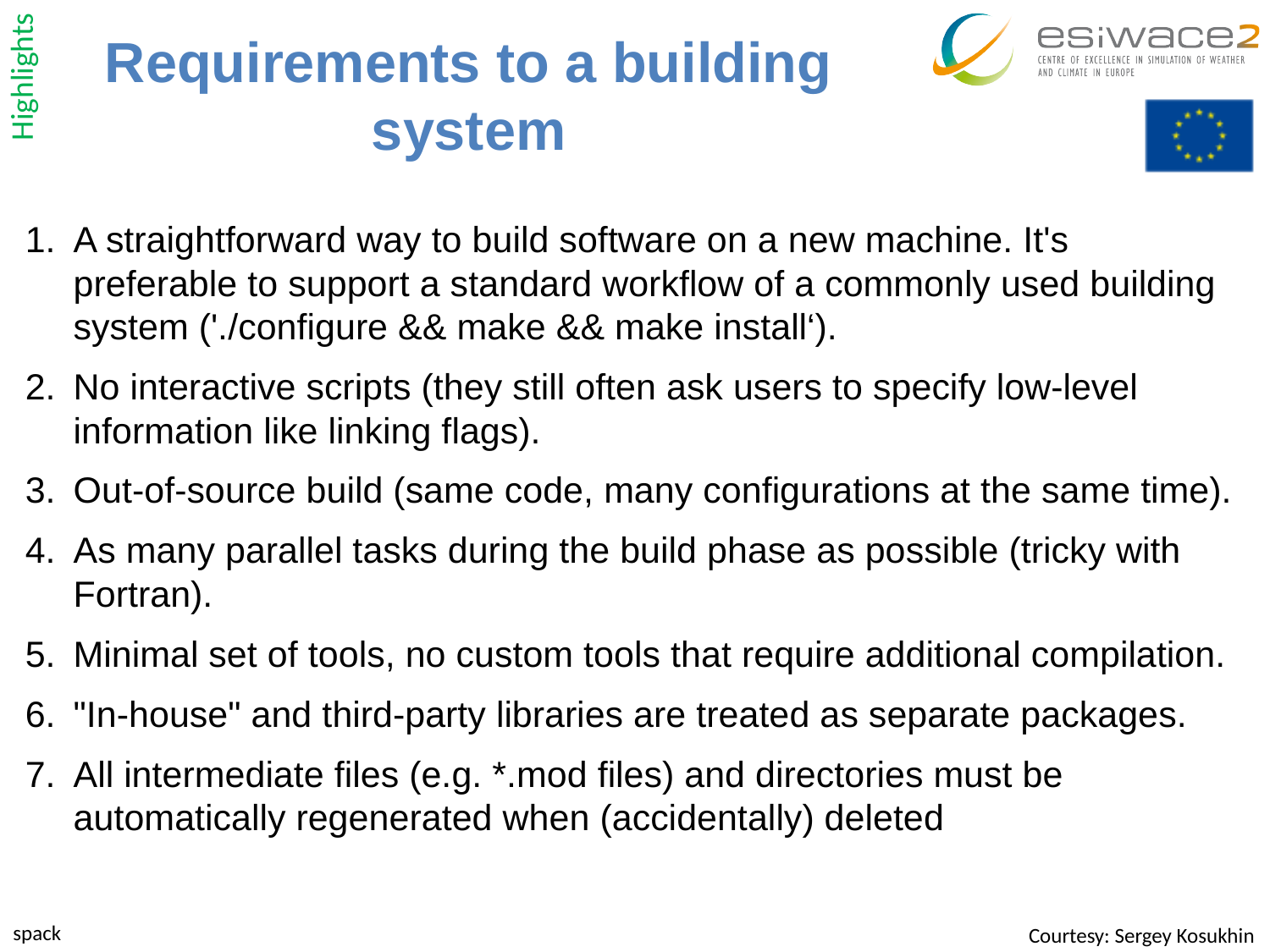

# Requirements to a building system
Highlights
A straightforward way to build software on a new machine. It's preferable to support a standard workflow of a commonly used building system ('./configure && make && make install‘).
No interactive scripts (they still often ask users to specify low-level information like linking flags).
Out-of-source build (same code, many configurations at the same time).
As many parallel tasks during the build phase as possible (tricky with Fortran).
Minimal set of tools, no custom tools that require additional compilation.
"In-house" and third-party libraries are treated as separate packages.
All intermediate files (e.g. *.mod files) and directories must be automatically regenerated when (accidentally) deleted
spack
Courtesy: Sergey Kosukhin